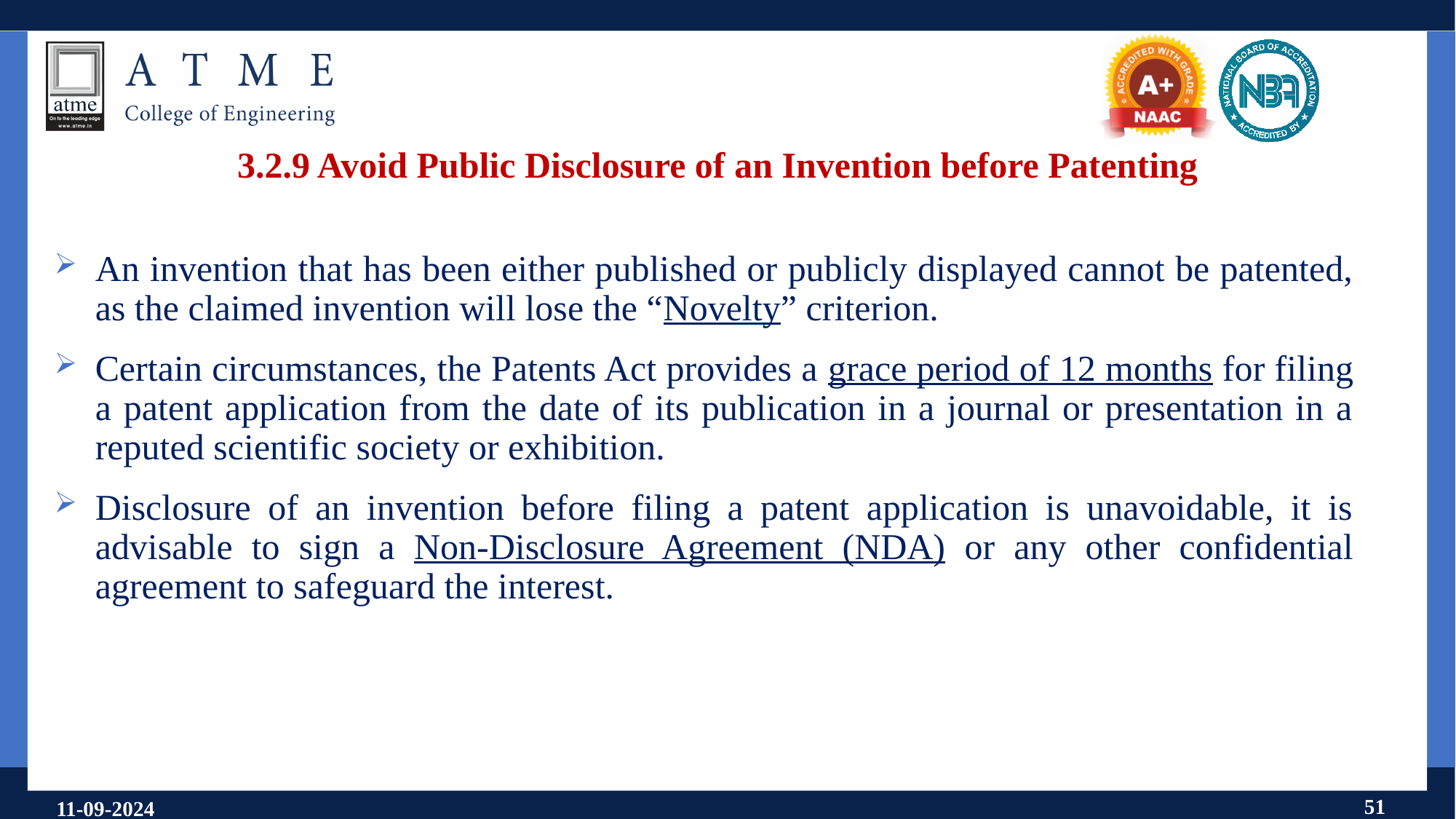

# 3.2.9 Avoid Public Disclosure of an Invention before Patenting
An invention that has been either published or publicly displayed cannot be patented, as the claimed invention will lose the “Novelty” criterion.
Certain circumstances, the Patents Act provides a grace period of 12 months for filing a patent application from the date of its publication in a journal or presentation in a reputed scientific society or exhibition.
Disclosure of an invention before filing a patent application is unavoidable, it is advisable to sign a Non-Disclosure Agreement (NDA) or any other confidential agreement to safeguard the interest.
51
11-09-2024